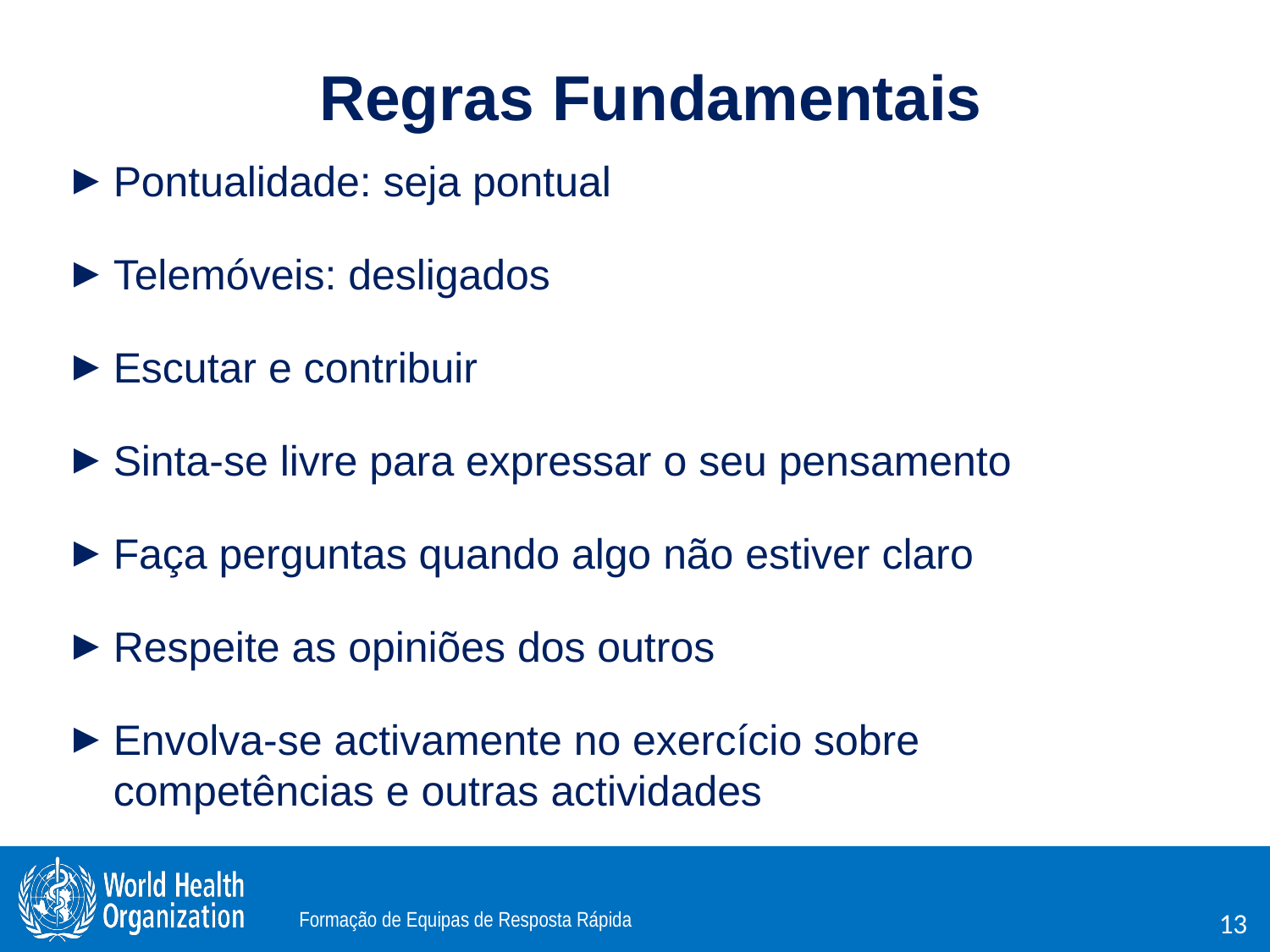

# Regras Fundamentais
Pontualidade: seja pontual
Telemóveis: desligados
Escutar e contribuir
Sinta-se livre para expressar o seu pensamento
Faça perguntas quando algo não estiver claro
Respeite as opiniões dos outros
Envolva-se activamente no exercício sobre competências e outras actividades